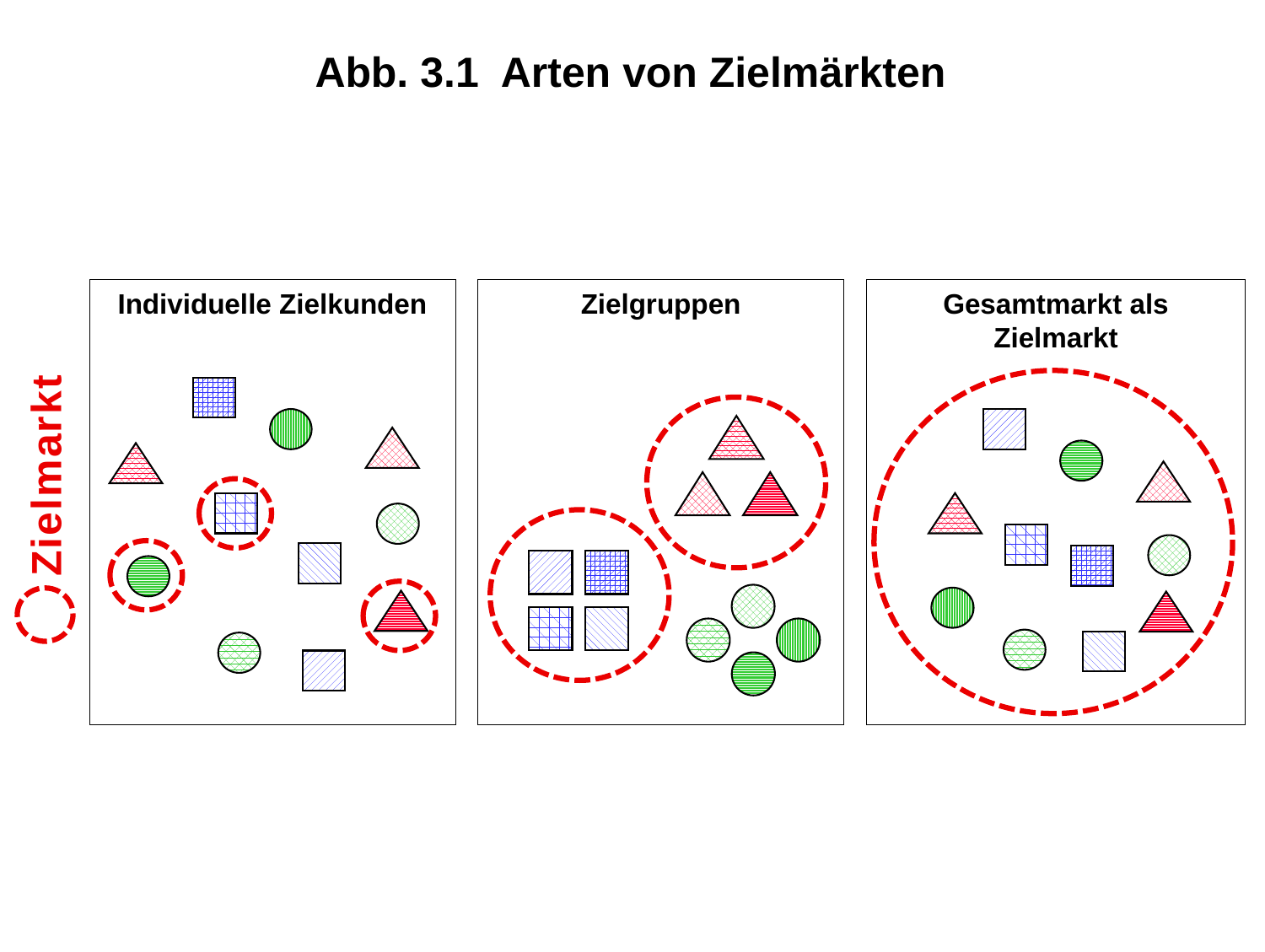

Abb. 3.1  Arten von Zielmärkten
Individuelle Zielkunden

Zielgruppen

Gesamtmarkt als Zielmarkt

Zielmarkt